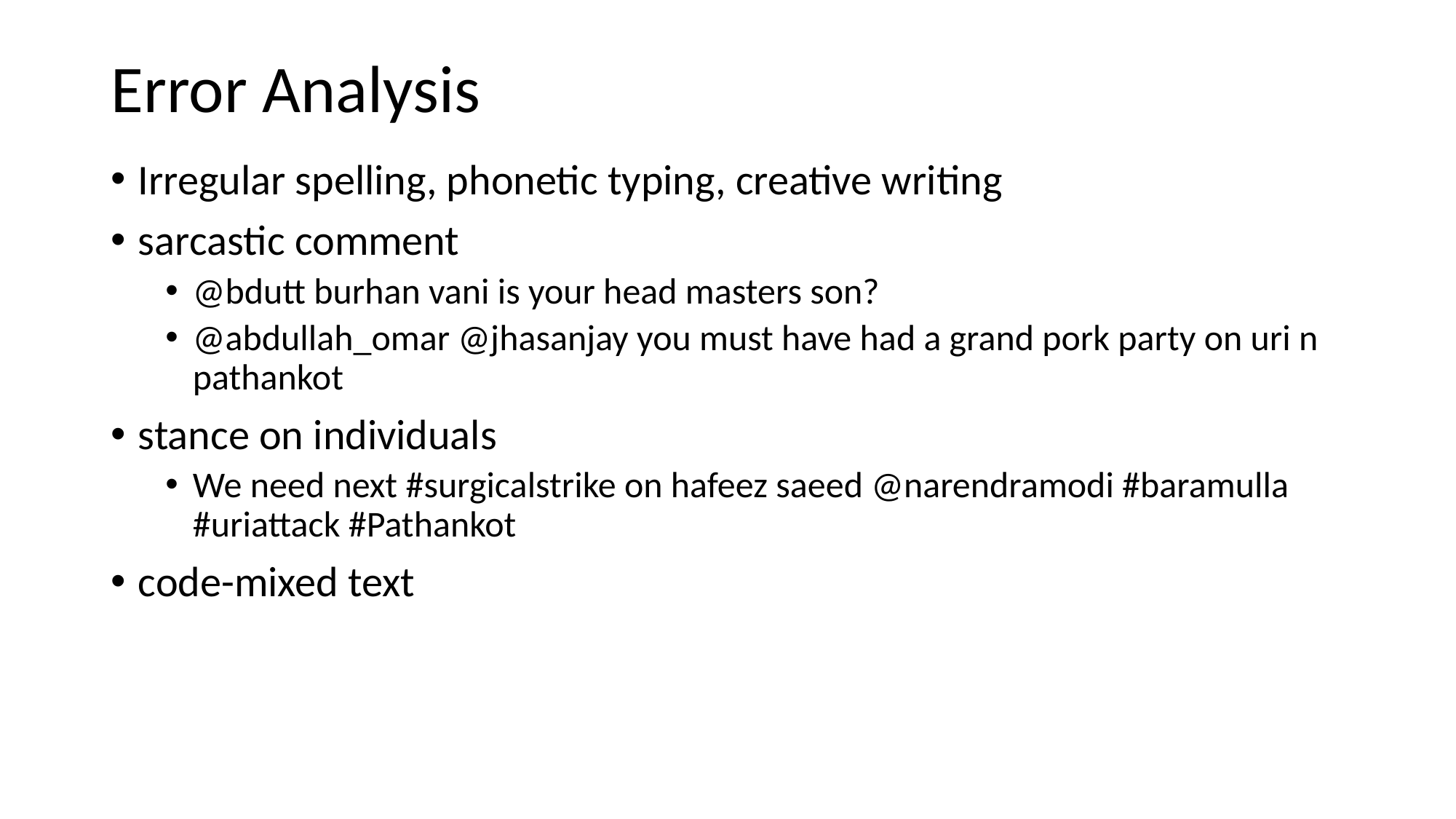

# Error Analysis
Irregular spelling, phonetic typing, creative writing
sarcastic comment
@bdutt burhan vani is your head masters son?
@abdullah_omar @jhasanjay you must have had a grand pork party on uri n pathankot
stance on individuals
We need next #surgicalstrike on hafeez saeed @narendramodi #baramulla #uriattack #Pathankot
code-mixed text